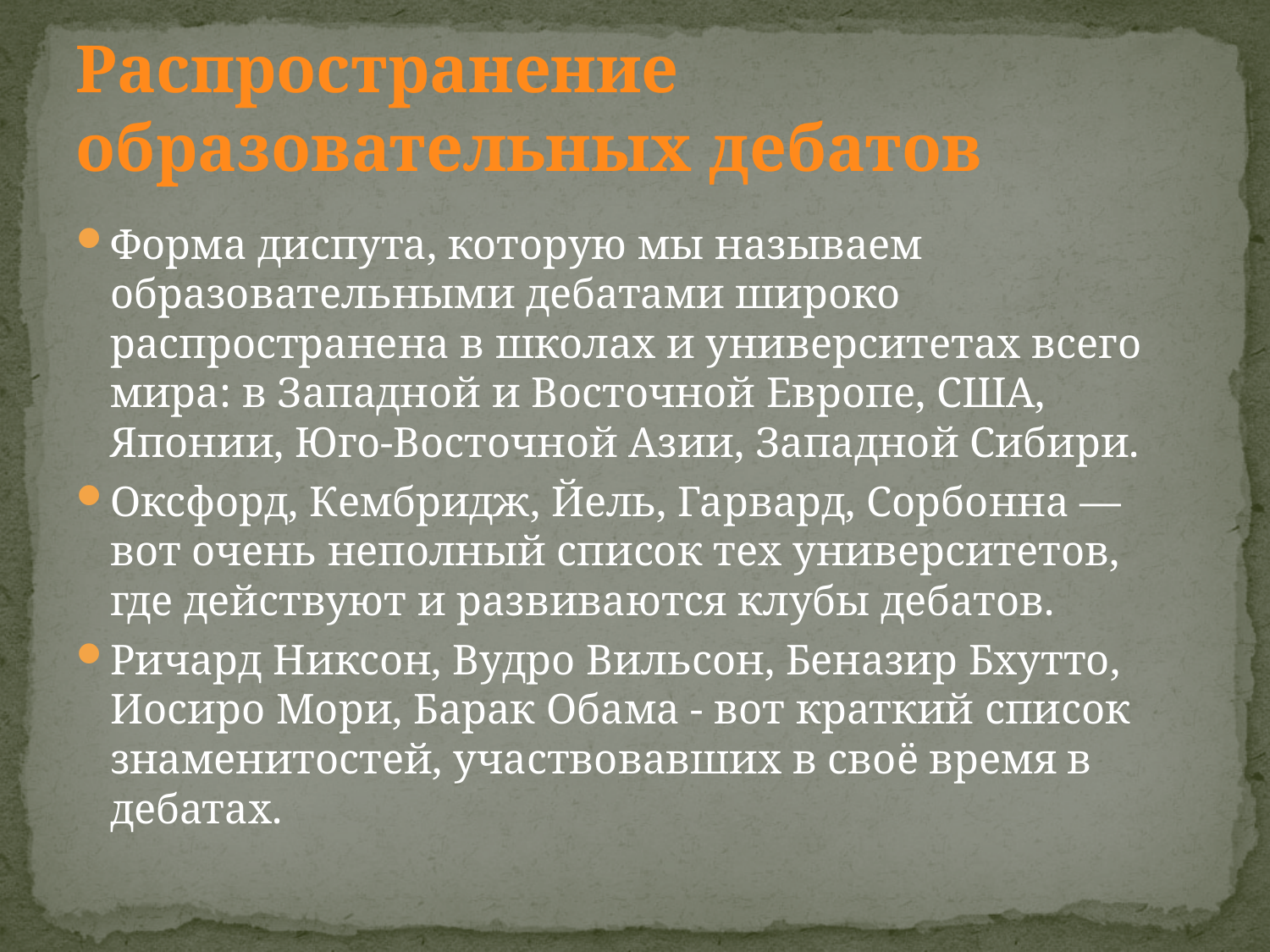

# Распространение образовательных дебатов
Форма диспута, которую мы называем образовательными дебатами широко распространена в школах и университетах всего мира: в Западной и Восточной Европе, США, Японии, Юго-Восточной Азии, Западной Сибири.
Оксфорд, Кембридж, Йель, Гарвард, Сорбонна — вот очень неполный список тех университетов, где действуют и развиваются клубы дебатов.
Ричард Никсон, Вудро Вильсон, Беназир Бхутто, Иосиро Мори, Барак Обама - вот краткий список знаменитостей, участвовавших в своё время в дебатах.